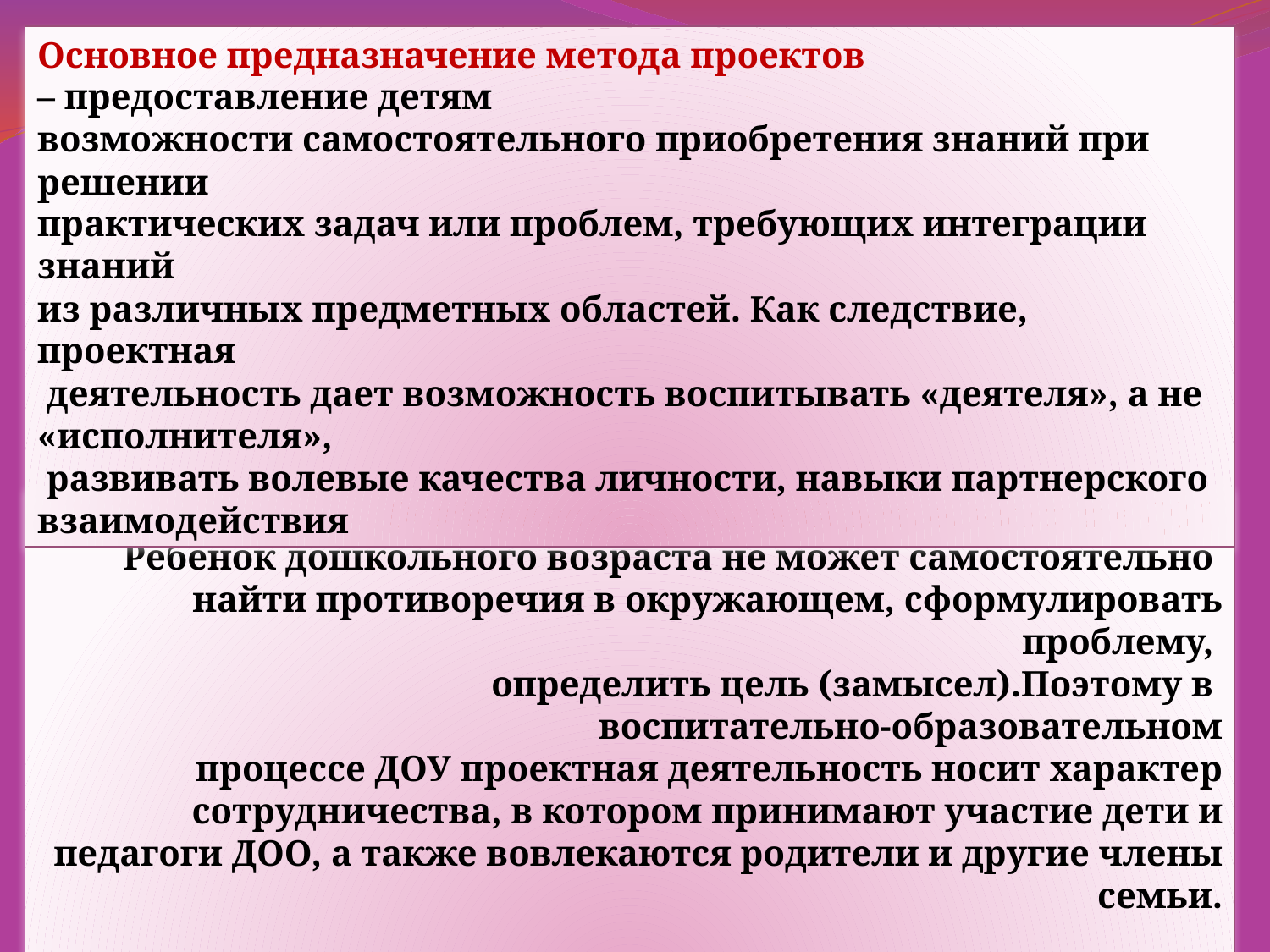

Основное предназначение метода проектов
– предоставление детям
возможности самостоятельного приобретения знаний при решении
практических задач или проблем, требующих интеграции знаний
из различных предметных областей. Как следствие, проектная
 деятельность дает возможность воспитывать «деятеля», а не «исполнителя»,
 развивать волевые качества личности, навыки партнерского взаимодействия
Особенность проектной деятельности в ДОО
Ребенок дошкольного возраста не может самостоятельно
найти противоречия в окружающем, сформулировать проблему,
определить цель (замысел).Поэтому в
воспитательно-образовательном
 процессе ДОУ проектная деятельность носит характер сотрудничества, в котором принимают участие дети и педагоги ДОО, а также вовлекаются родители и другие члены семьи.